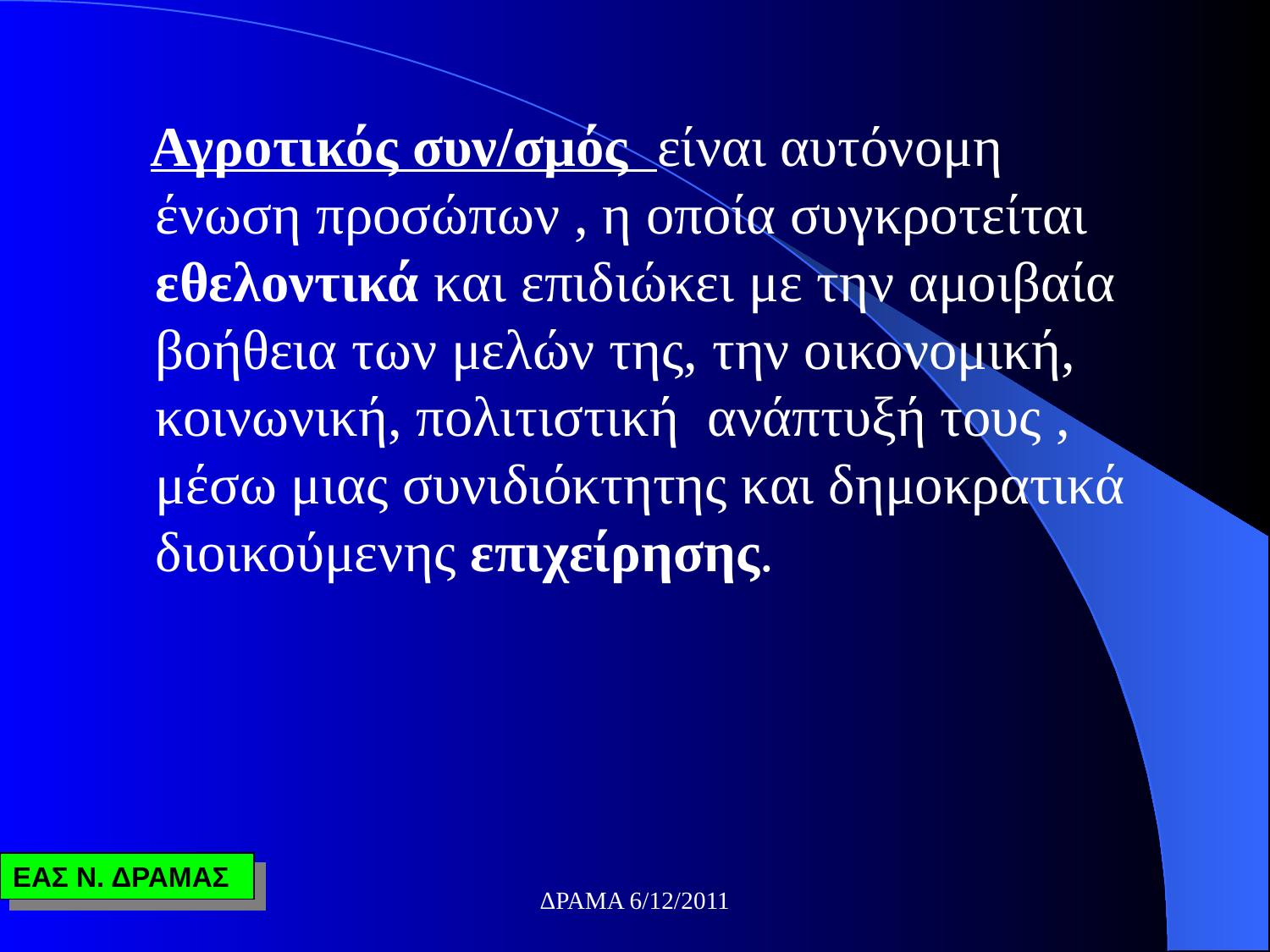

#
   Αγροτικός συν/σμός  είναι αυτόνομη ένωση προσώπων , η οποία συγκροτείται εθελοντικά και επιδιώκει με την αμοιβαία βοήθεια των μελών της, την οικονομική, κοινωνική, πολιτιστική  ανάπτυξή τους , μέσω μιας συνιδιόκτητης και δημοκρατικά διοικούμενης επιχείρησης.
ΔΡΑΜΑ 6/12/2011